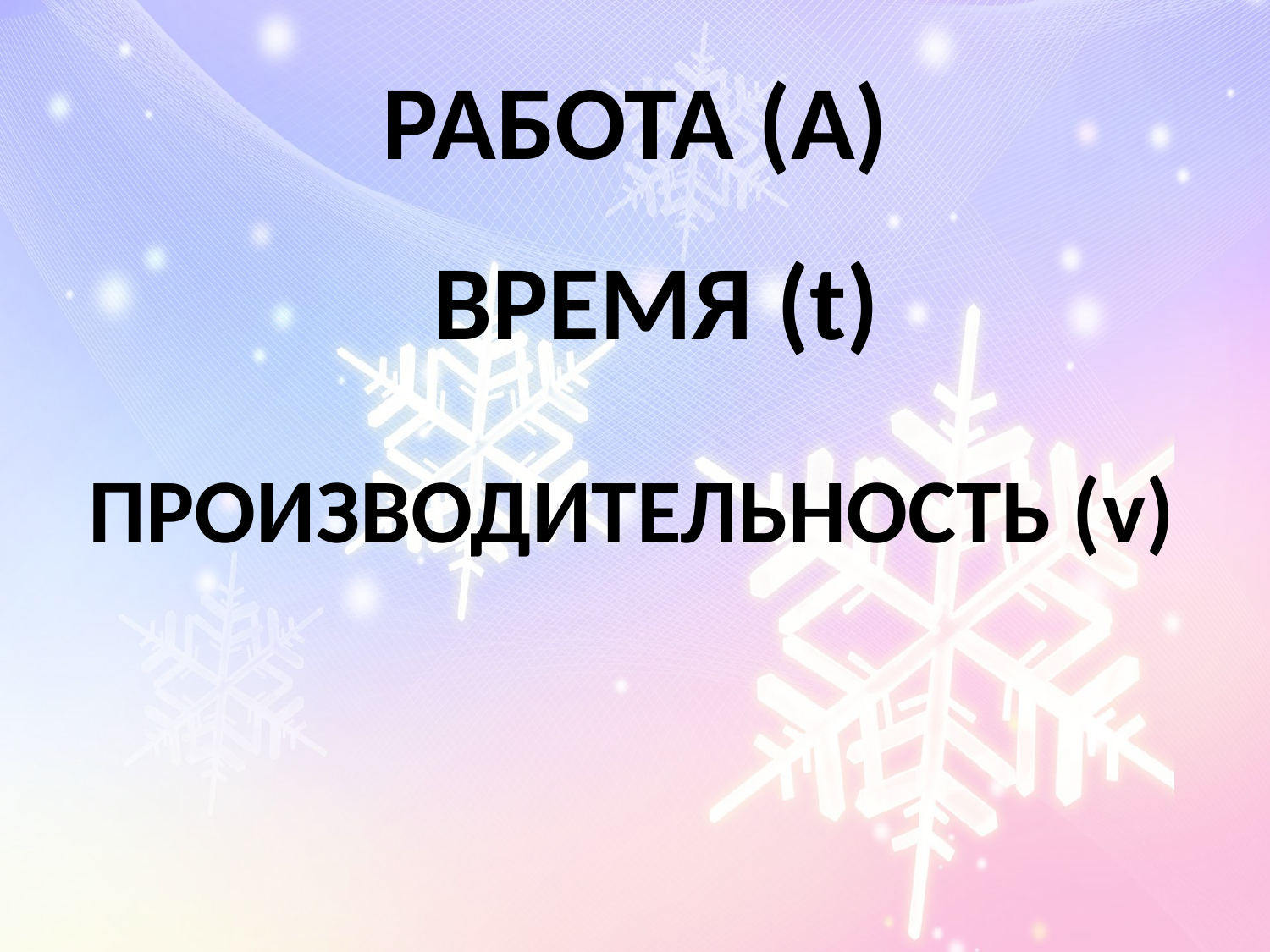

# РАБОТА (А)
ВРЕМЯ (t)

  ПРОИЗВОДИТЕЛЬНОСТЬ (v)